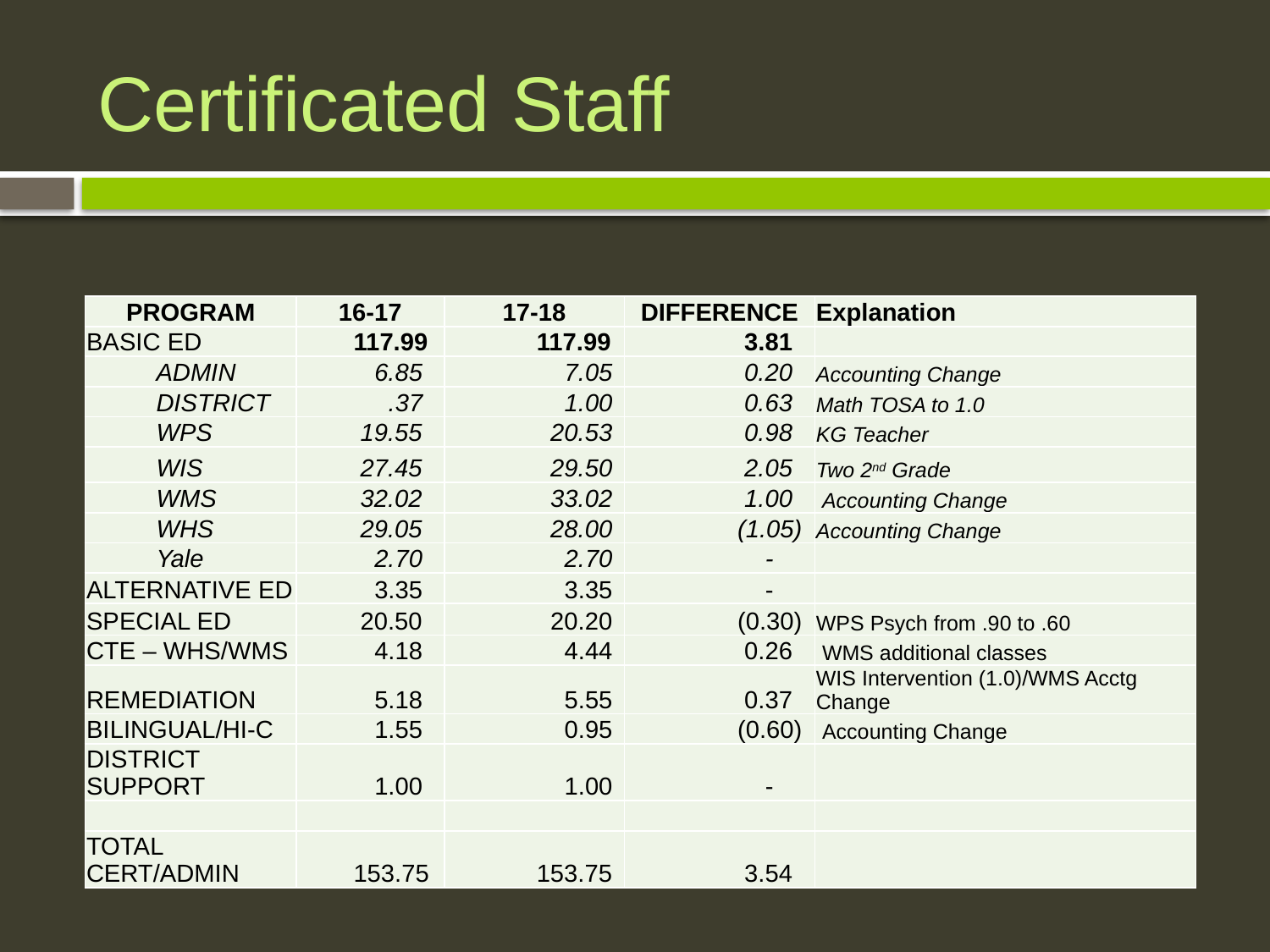

# Certificated Staff
| PROGRAM | 16-17 | 17-18 | DIFFERENCE | Explanation |
| --- | --- | --- | --- | --- |
| BASIC ED | 117.99 | 117.99 | 3.81 |  |
| ADMIN | 6.85 | 7.05 | 0.20 | Accounting Change |
| DISTRICT | .37 | 1.00 | 0.63 | Math TOSA to 1.0 |
| WPS | 19.55 | 20.53 | 0.98 | KG Teacher |
| WIS | 27.45 | 29.50 | 2.05 | Two 2nd Grade |
| WMS | 32.02 | 33.02 | 1.00 | Accounting Change |
| WHS | 29.05 | 28.00 | (1.05) | Accounting Change |
| Yale | 2.70 | 2.70 | - |  |
| ALTERNATIVE ED | 3.35 | 3.35 | - |  |
| SPECIAL ED | 20.50 | 20.20 | (0.30) | WPS Psych from .90 to .60 |
| CTE – WHS/WMS | 4.18 | 4.44 | 0.26 | WMS additional classes |
| REMEDIATION | 5.18 | 5.55 | 0.37 | WIS Intervention (1.0)/WMS Acctg Change |
| BILINGUAL/HI-C | 1.55 | 0.95 | (0.60) | Accounting Change |
| DISTRICT SUPPORT | 1.00 | 1.00 | - |  |
|  |  |  |  |  |
| TOTAL CERT/ADMIN | 153.75 | 153.75 | 3.54 |  |